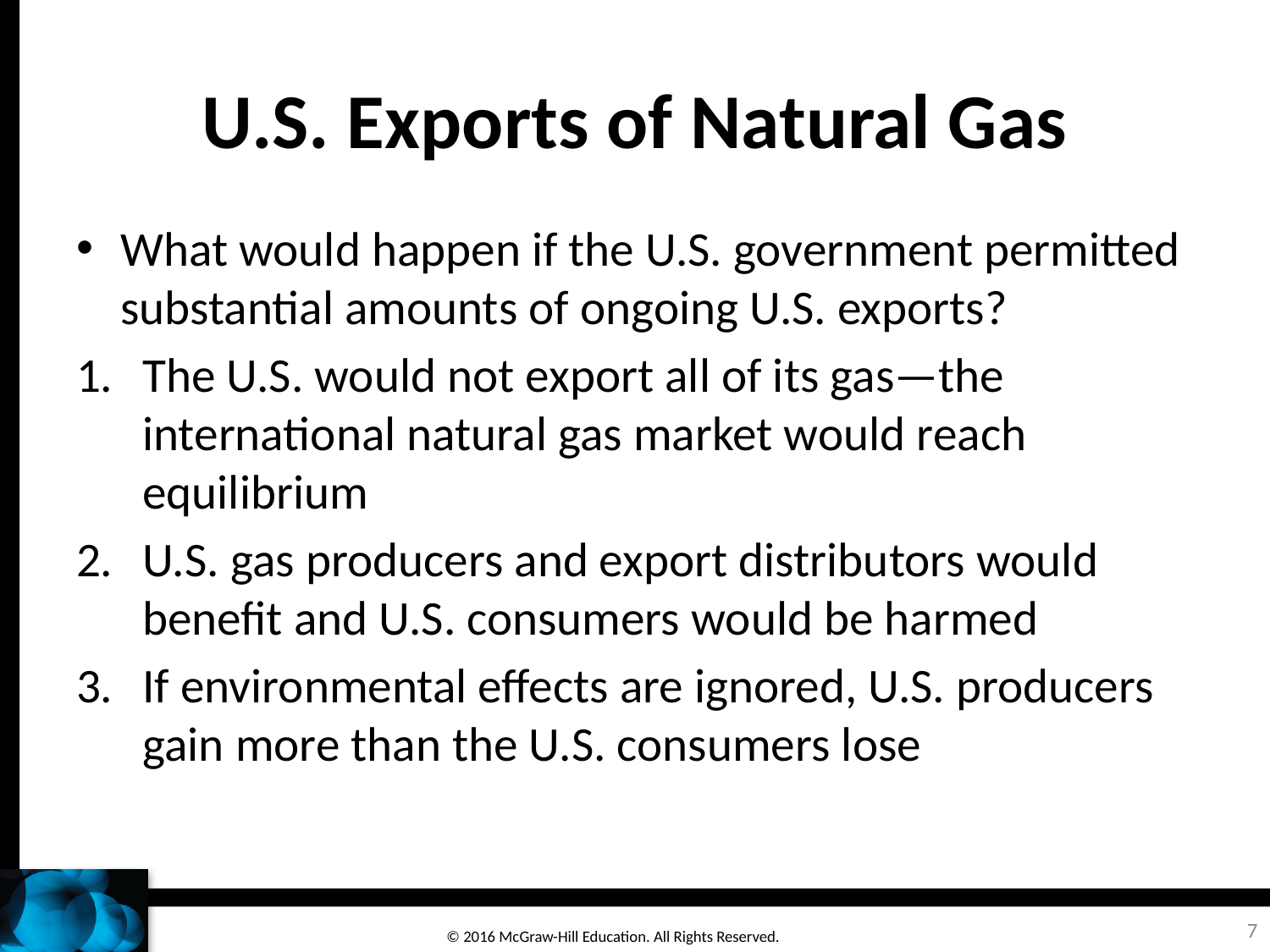

# U.S. Exports of Natural Gas
What would happen if the U.S. government permitted substantial amounts of ongoing U.S. exports?
The U.S. would not export all of its gas—the international natural gas market would reach equilibrium
U.S. gas producers and export distributors would benefit and U.S. consumers would be harmed
If environmental effects are ignored, U.S. producers gain more than the U.S. consumers lose
7
© 2016 McGraw-Hill Education. All Rights Reserved.